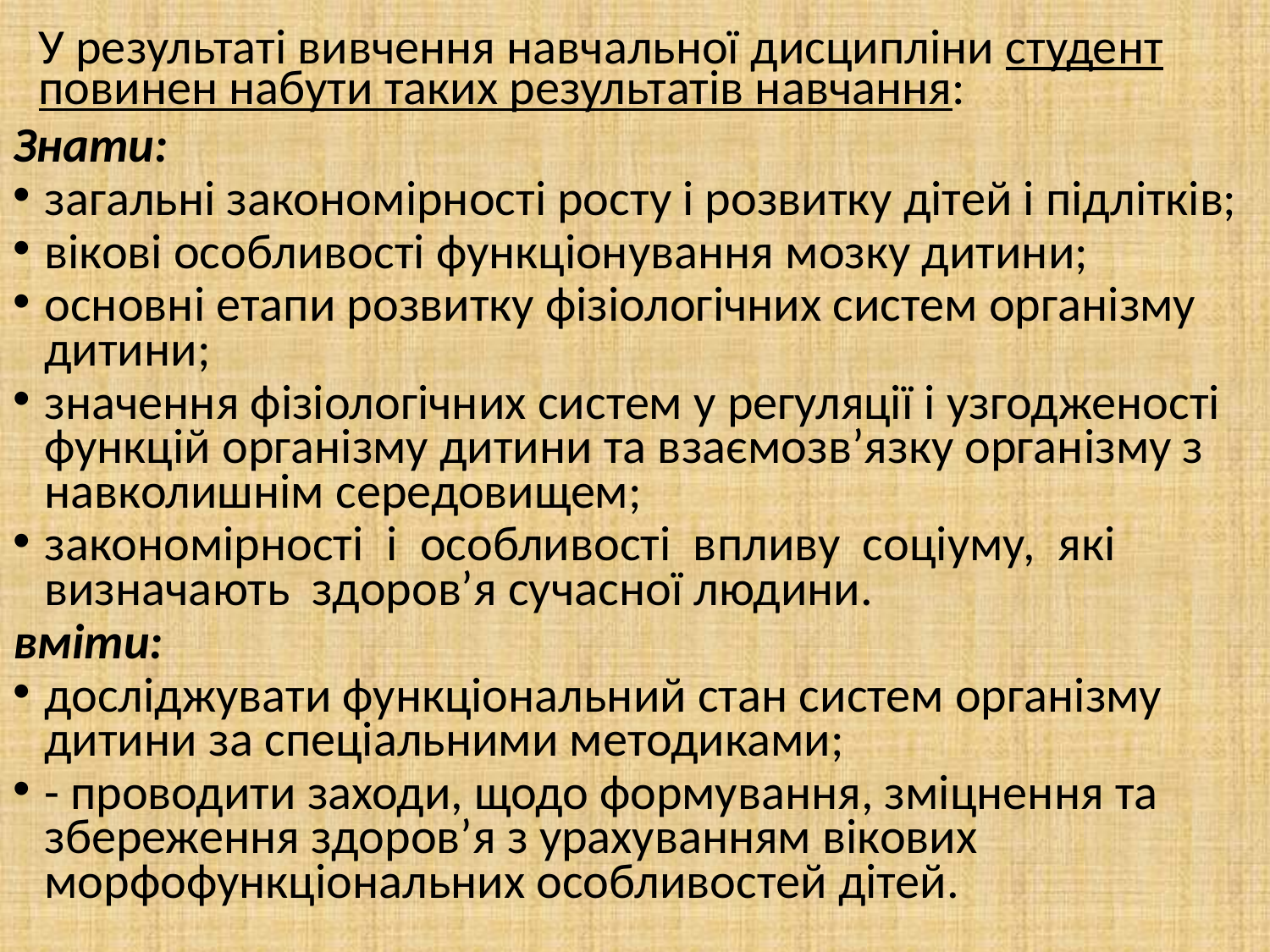

# У результаті вивчення навчальної дисципліни студент повинен набути таких результатів навчання:
Знати:
загальні закономірності росту і розвитку дітей і підлітків;
вікові особливості функціонування мозку дитини;
основні етапи розвитку фізіологічних систем організму дитини;
значення фізіологічних систем у регуляції і узгодженості функцій організму дитини та взаємозв’язку організму з навколишнім середовищем;
закономірності  і  особливості  впливу  соціуму,  які  визначають  здоров’я сучасної людини.
вміти:
досліджувати функціональний стан систем організму дитини за спеціальними методиками;
- проводити заходи, щодо формування, зміцнення та збереження здоров’я з урахуванням вікових морфофункціональних особливостей дітей.